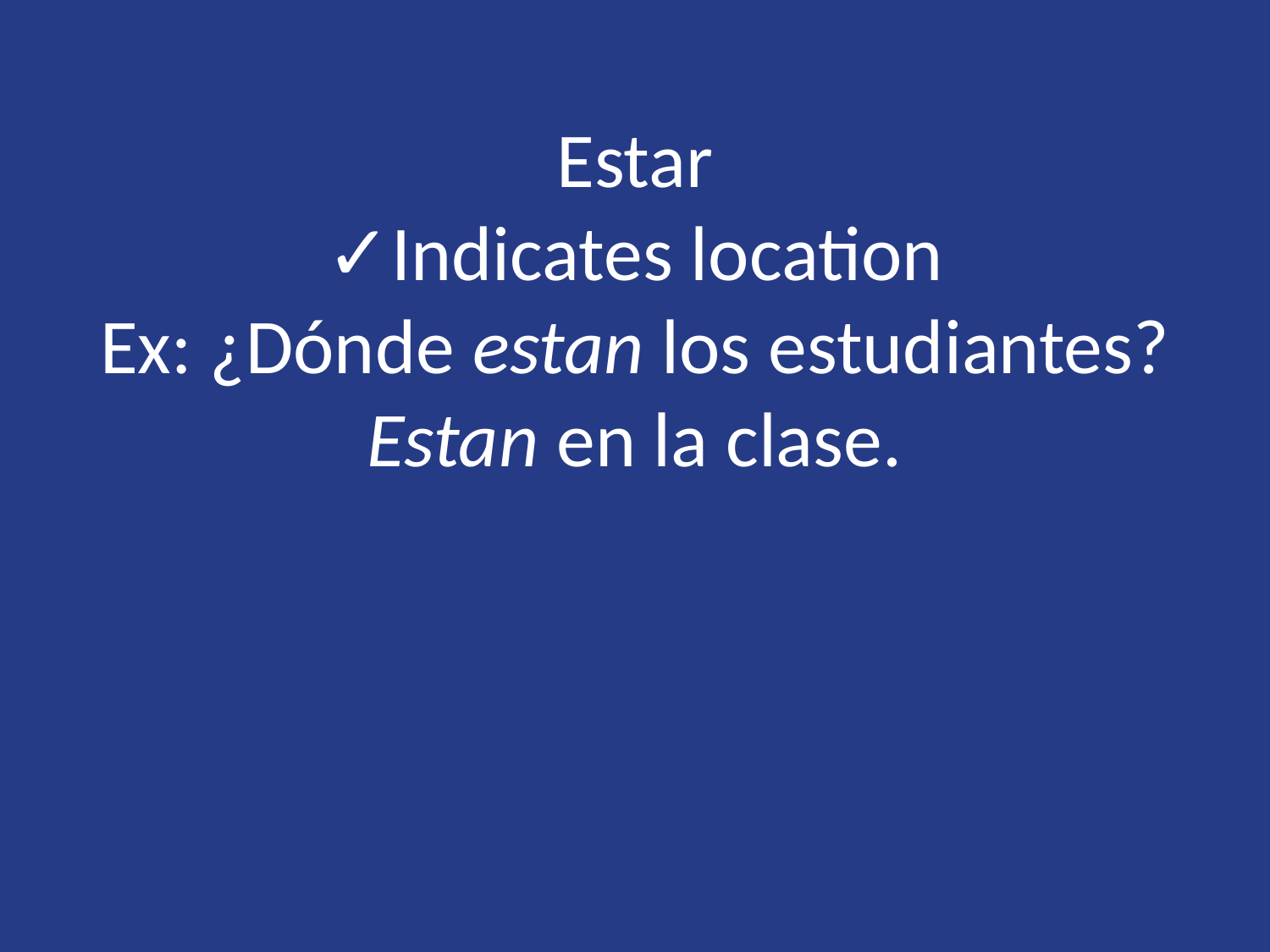

# Estar ✓Indicates location Ex: ¿Dónde estan los estudiantes? Estan en la clase.